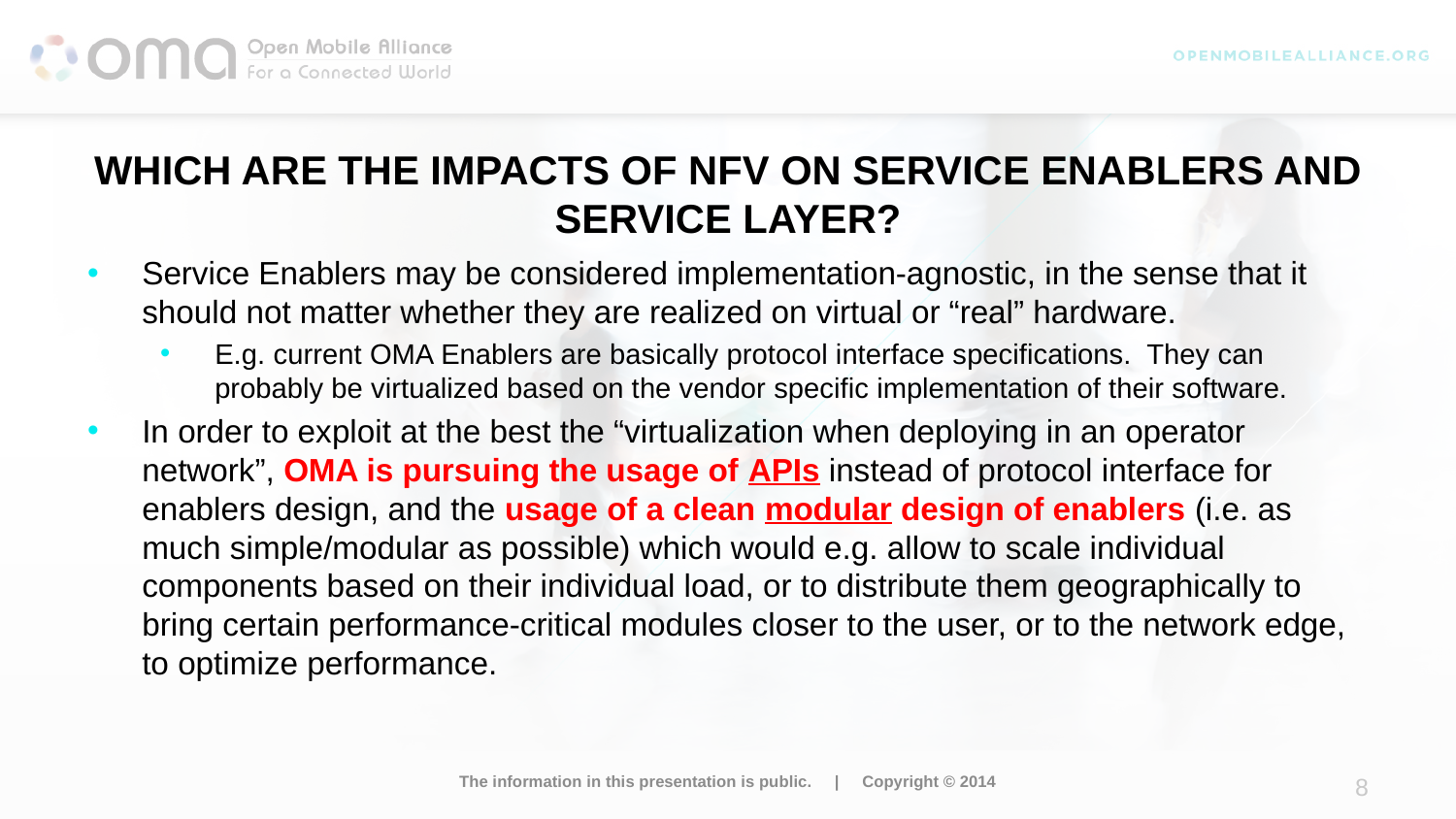

# Which are the impacts of NFV on Service Enablers and Service Layer?
Service Enablers may be considered implementation-agnostic, in the sense that it should not matter whether they are realized on virtual or “real” hardware.
E.g. current OMA Enablers are basically protocol interface specifications.  They can probably be virtualized based on the vendor specific implementation of their software.
In order to exploit at the best the “virtualization when deploying in an operator network”, OMA is pursuing the usage of APIs instead of protocol interface for enablers design, and the usage of a clean modular design of enablers (i.e. as much simple/modular as possible) which would e.g. allow to scale individual components based on their individual load, or to distribute them geographically to bring certain performance-critical modules closer to the user, or to the network edge, to optimize performance.

The information in this presentation is public.     |     Copyright © 2014
8